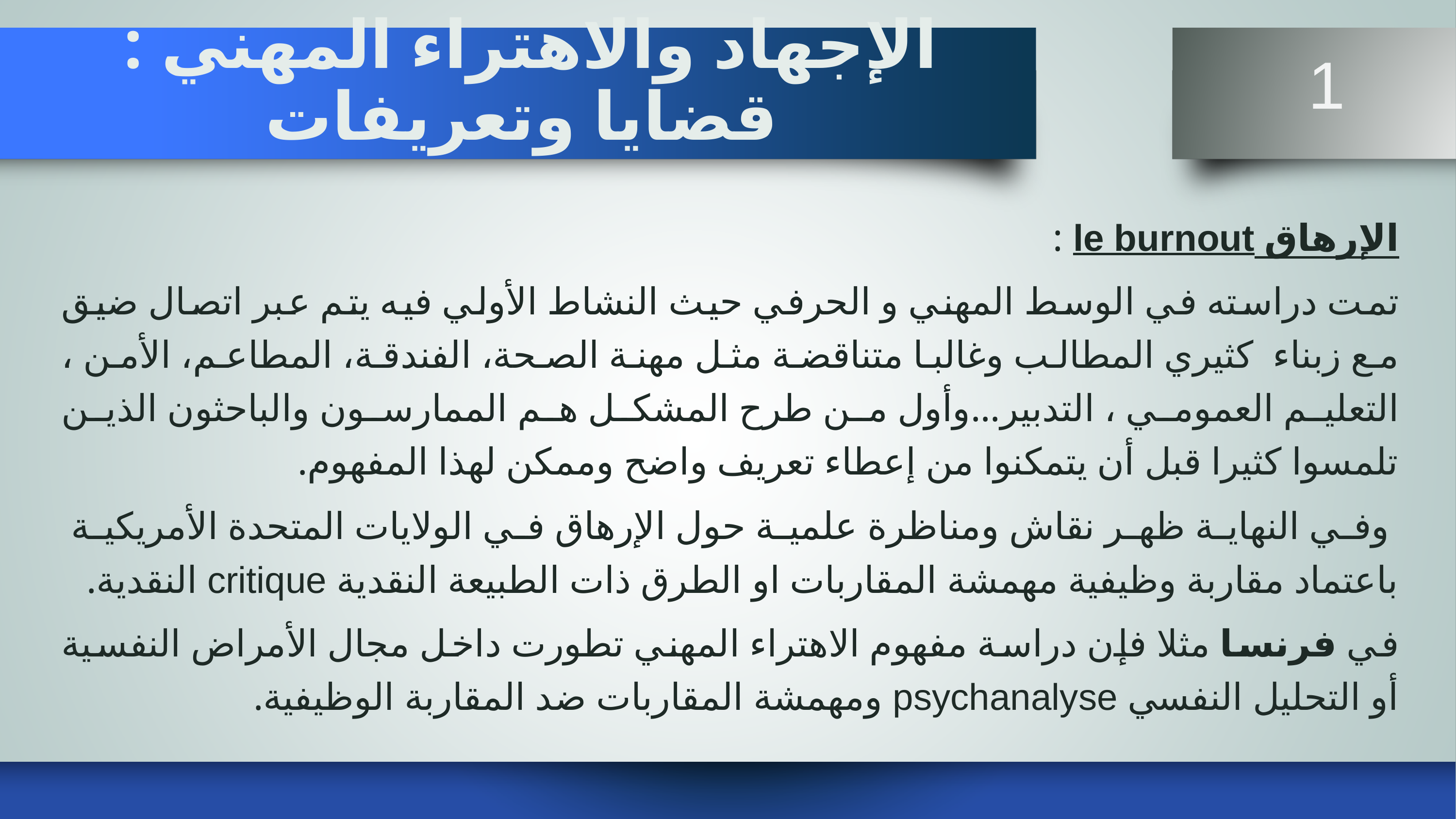

# الإجهاد والاهتراء المهني : قضايا وتعريفات
 1
الإرهاق le burnout :
تمت دراسته في الوسط المهني و الحرفي حيث النشاط الأولي فيه يتم عبر اتصال ضيق مع زبناء  كثيري المطالب وغالبا متناقضة مثل مهنة الصحة، الفندقة، المطاعم، الأمن ، التعليم العمومي ، التدبير...وأول من طرح المشكل هم الممارسون والباحثون الذين تلمسوا كثيرا قبل أن يتمكنوا من إعطاء تعريف واضح وممكن لهذا المفهوم.
 وفي النهاية ظهر نقاش ومناظرة علمية حول الإرهاق في الولايات المتحدة الأمريكية  باعتماد مقاربة وظيفية مهمشة المقاربات او الطرق ذات الطبيعة النقدية critique النقدية.
في فرنسا مثلا فإن دراسة مفهوم الاهتراء المهني تطورت داخل مجال الأمراض النفسية أو التحليل النفسي psychanalyse ومهمشة المقاربات ضد المقاربة الوظيفية.